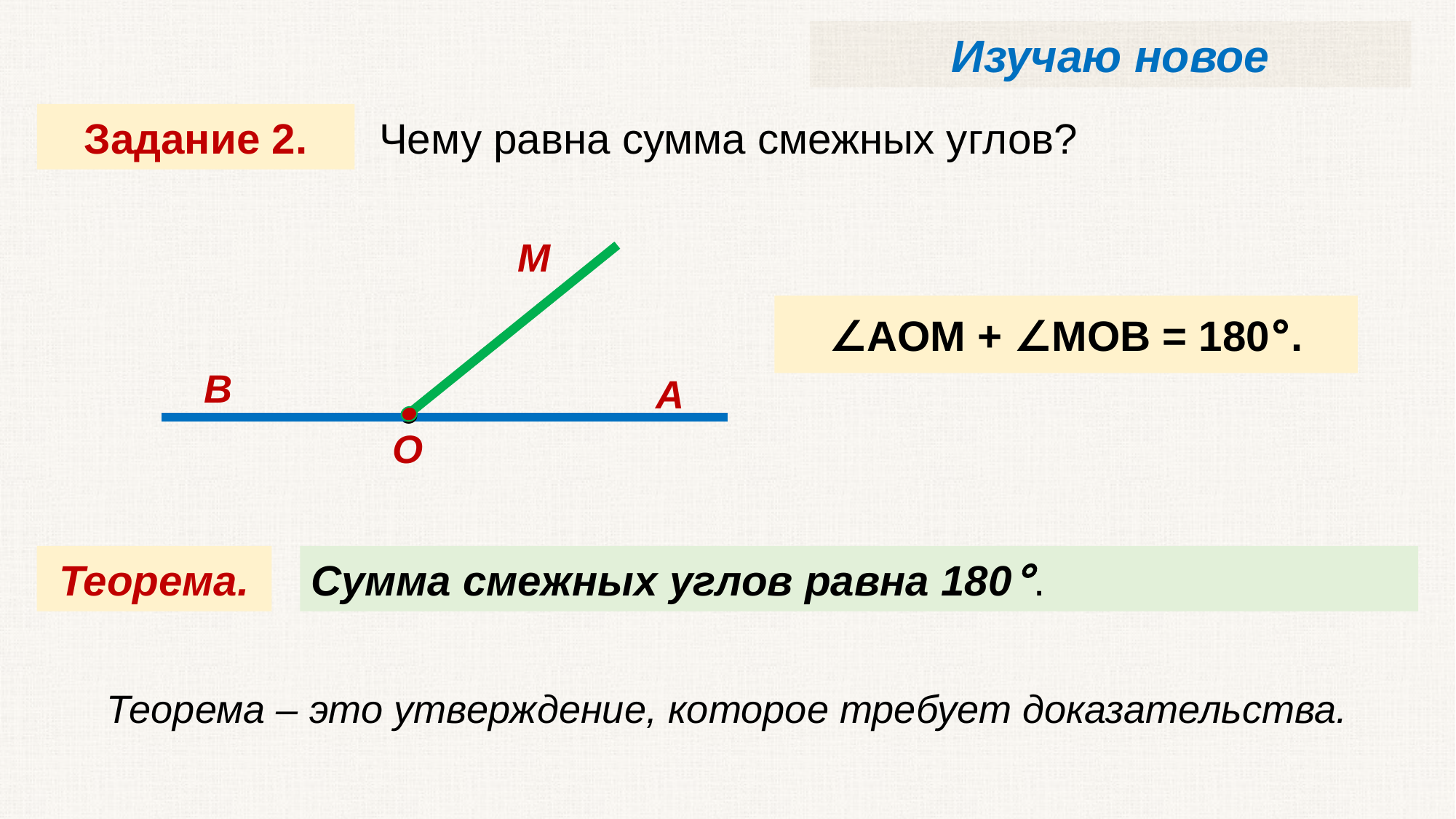

Изучаю новое
Задание 2.
Чему равна сумма смежных углов?
М
В
А

О
∠АОМ + ∠МОВ = 180°.
Теорема.
Сумма смежных углов равна 180°.
Теорема – это утверждение, которое требует доказательства.